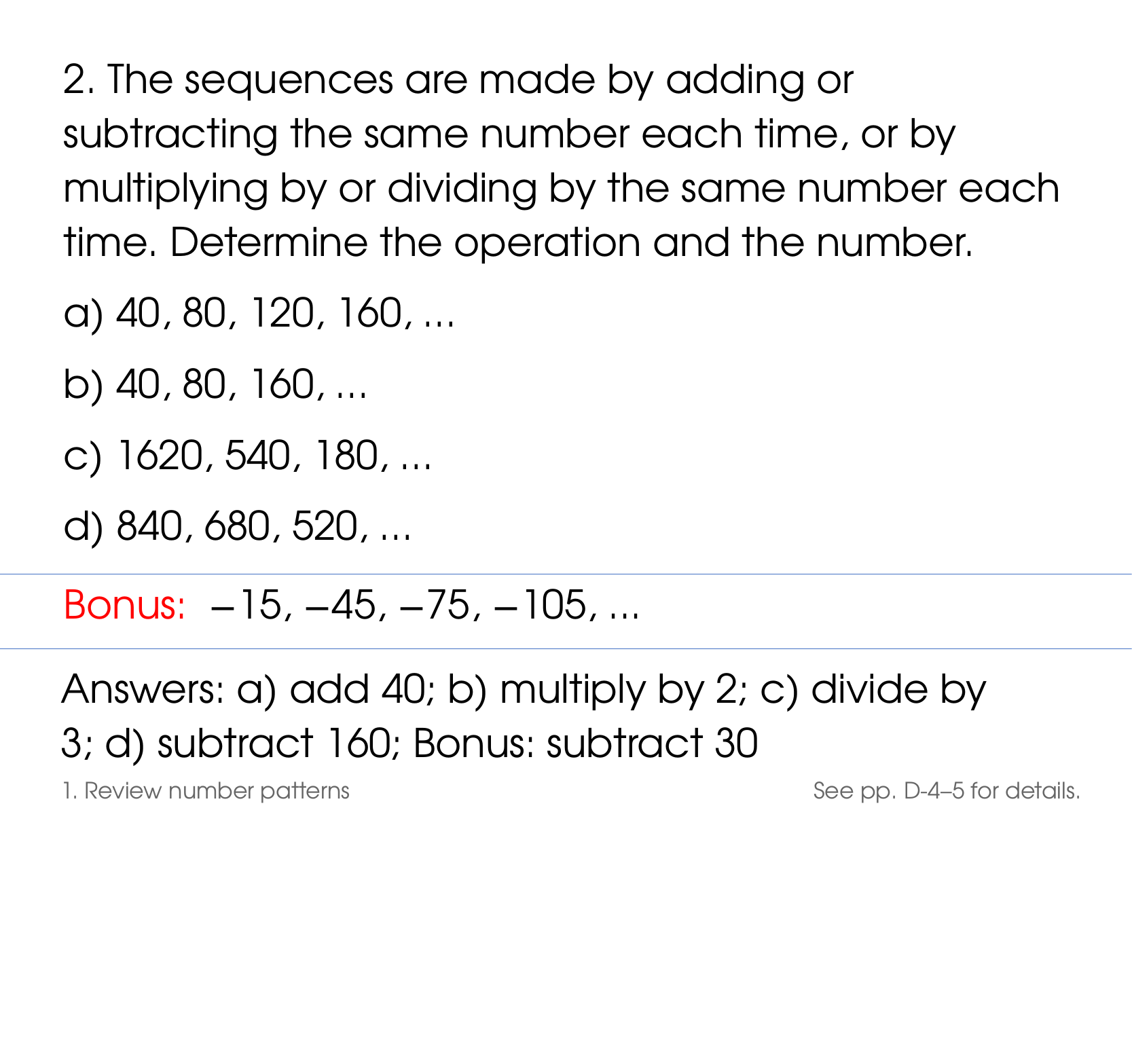

2. The sequences are made by adding or subtracting the same number each time, or by multiplying by or dividing by the same number each time. Determine the operation and the number.
a) 40, 80, 120, 160, …
b) 40, 80, 160, …
c) 1620, 540, 180, …
d) 840, 680, 520, …
Bonus:  −15, −45, −75, −105, ...
Answers: a) add 40; b) multiply by 2; c) divide by 3; d) subtract 160; Bonus: subtract 30
1. Review number patterns
See pp. D-4–5 for details.